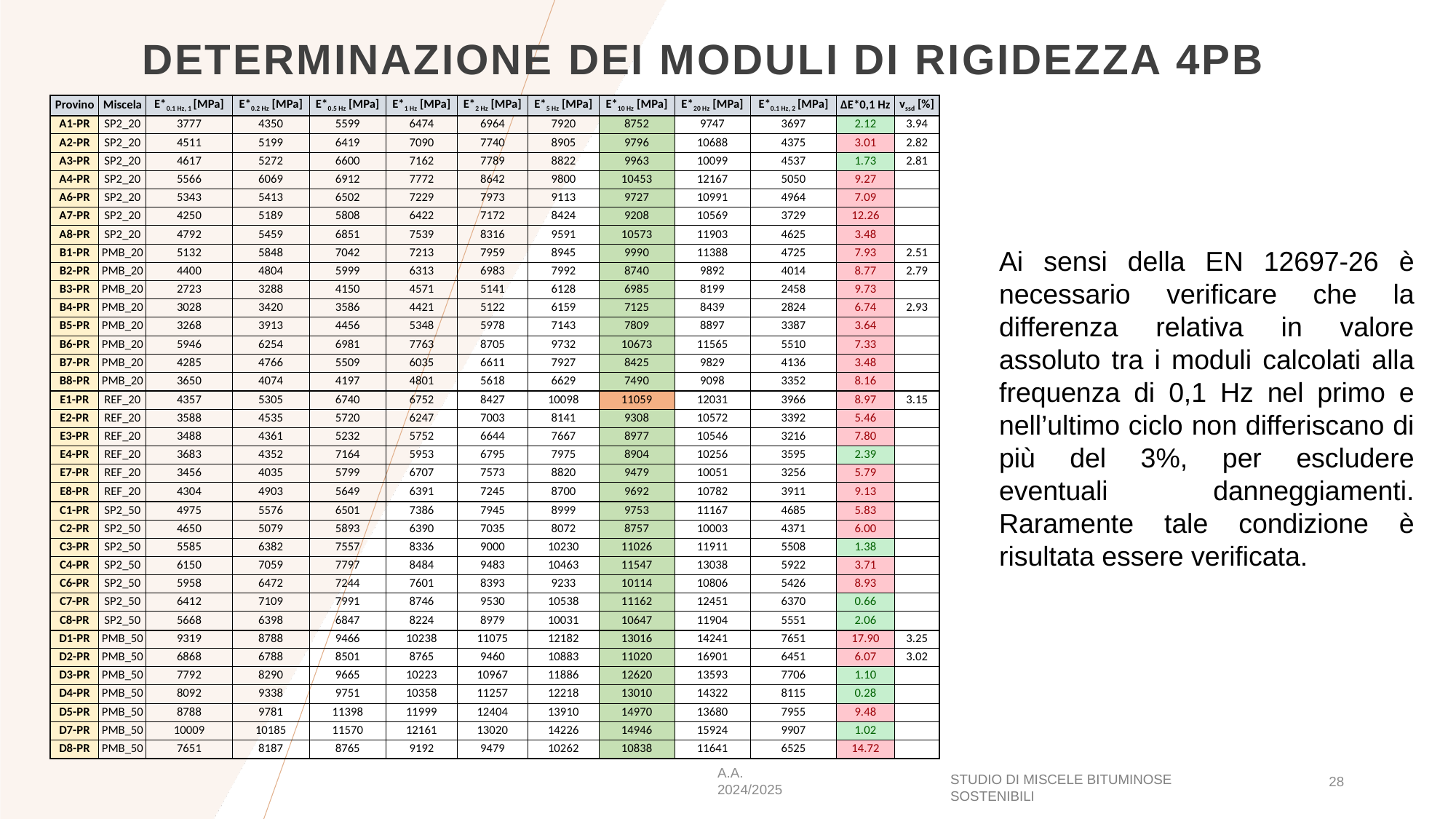

Determinazione dei moduli di rigidezza 4pb
| Provino | Miscela | E\*0.1 Hz, 1 [MPa] | E\*0.2 Hz [MPa] | E\*0.5 Hz [MPa] | E\*1 Hz [MPa] | E\*2 Hz [MPa] | E\*5 Hz [MPa] | E\*10 Hz [MPa] | E\*20 Hz [MPa] | E\*0.1 Hz, 2 [MPa] | ΔE\*0,1 Hz | vssd [%] |
| --- | --- | --- | --- | --- | --- | --- | --- | --- | --- | --- | --- | --- |
| A1-PR | SP2\_20 | 3777 | 4350 | 5599 | 6474 | 6964 | 7920 | 8752 | 9747 | 3697 | 2.12 | 3.94 |
| A2-PR | SP2\_20 | 4511 | 5199 | 6419 | 7090 | 7740 | 8905 | 9796 | 10688 | 4375 | 3.01 | 2.82 |
| A3-PR | SP2\_20 | 4617 | 5272 | 6600 | 7162 | 7789 | 8822 | 9963 | 10099 | 4537 | 1.73 | 2.81 |
| A4-PR | SP2\_20 | 5566 | 6069 | 6912 | 7772 | 8642 | 9800 | 10453 | 12167 | 5050 | 9.27 |  |
| A6-PR | SP2\_20 | 5343 | 5413 | 6502 | 7229 | 7973 | 9113 | 9727 | 10991 | 4964 | 7.09 |  |
| A7-PR | SP2\_20 | 4250 | 5189 | 5808 | 6422 | 7172 | 8424 | 9208 | 10569 | 3729 | 12.26 |  |
| A8-PR | SP2\_20 | 4792 | 5459 | 6851 | 7539 | 8316 | 9591 | 10573 | 11903 | 4625 | 3.48 |  |
| B1-PR | PMB\_20 | 5132 | 5848 | 7042 | 7213 | 7959 | 8945 | 9990 | 11388 | 4725 | 7.93 | 2.51 |
| B2-PR | PMB\_20 | 4400 | 4804 | 5999 | 6313 | 6983 | 7992 | 8740 | 9892 | 4014 | 8.77 | 2.79 |
| B3-PR | PMB\_20 | 2723 | 3288 | 4150 | 4571 | 5141 | 6128 | 6985 | 8199 | 2458 | 9.73 |  |
| B4-PR | PMB\_20 | 3028 | 3420 | 3586 | 4421 | 5122 | 6159 | 7125 | 8439 | 2824 | 6.74 | 2.93 |
| B5-PR | PMB\_20 | 3268 | 3913 | 4456 | 5348 | 5978 | 7143 | 7809 | 8897 | 3387 | 3.64 |  |
| B6-PR | PMB\_20 | 5946 | 6254 | 6981 | 7763 | 8705 | 9732 | 10673 | 11565 | 5510 | 7.33 |  |
| B7-PR | PMB\_20 | 4285 | 4766 | 5509 | 6035 | 6611 | 7927 | 8425 | 9829 | 4136 | 3.48 |  |
| B8-PR | PMB\_20 | 3650 | 4074 | 4197 | 4801 | 5618 | 6629 | 7490 | 9098 | 3352 | 8.16 |  |
| E1-PR | REF\_20 | 4357 | 5305 | 6740 | 6752 | 8427 | 10098 | 11059 | 12031 | 3966 | 8.97 | 3.15 |
| E2-PR | REF\_20 | 3588 | 4535 | 5720 | 6247 | 7003 | 8141 | 9308 | 10572 | 3392 | 5.46 |  |
| E3-PR | REF\_20 | 3488 | 4361 | 5232 | 5752 | 6644 | 7667 | 8977 | 10546 | 3216 | 7.80 |  |
| E4-PR | REF\_20 | 3683 | 4352 | 7164 | 5953 | 6795 | 7975 | 8904 | 10256 | 3595 | 2.39 |  |
| E7-PR | REF\_20 | 3456 | 4035 | 5799 | 6707 | 7573 | 8820 | 9479 | 10051 | 3256 | 5.79 |  |
| E8-PR | REF\_20 | 4304 | 4903 | 5649 | 6391 | 7245 | 8700 | 9692 | 10782 | 3911 | 9.13 |  |
| C1-PR | SP2\_50 | 4975 | 5576 | 6501 | 7386 | 7945 | 8999 | 9753 | 11167 | 4685 | 5.83 |  |
| C2-PR | SP2\_50 | 4650 | 5079 | 5893 | 6390 | 7035 | 8072 | 8757 | 10003 | 4371 | 6.00 |  |
| C3-PR | SP2\_50 | 5585 | 6382 | 7557 | 8336 | 9000 | 10230 | 11026 | 11911 | 5508 | 1.38 |  |
| C4-PR | SP2\_50 | 6150 | 7059 | 7797 | 8484 | 9483 | 10463 | 11547 | 13038 | 5922 | 3.71 |  |
| C6-PR | SP2\_50 | 5958 | 6472 | 7244 | 7601 | 8393 | 9233 | 10114 | 10806 | 5426 | 8.93 |  |
| C7-PR | SP2\_50 | 6412 | 7109 | 7991 | 8746 | 9530 | 10538 | 11162 | 12451 | 6370 | 0.66 |  |
| C8-PR | SP2\_50 | 5668 | 6398 | 6847 | 8224 | 8979 | 10031 | 10647 | 11904 | 5551 | 2.06 |  |
| D1-PR | PMB\_50 | 9319 | 8788 | 9466 | 10238 | 11075 | 12182 | 13016 | 14241 | 7651 | 17.90 | 3.25 |
| D2-PR | PMB\_50 | 6868 | 6788 | 8501 | 8765 | 9460 | 10883 | 11020 | 16901 | 6451 | 6.07 | 3.02 |
| D3-PR | PMB\_50 | 7792 | 8290 | 9665 | 10223 | 10967 | 11886 | 12620 | 13593 | 7706 | 1.10 |  |
| D4-PR | PMB\_50 | 8092 | 9338 | 9751 | 10358 | 11257 | 12218 | 13010 | 14322 | 8115 | 0.28 |  |
| D5-PR | PMB\_50 | 8788 | 9781 | 11398 | 11999 | 12404 | 13910 | 14970 | 13680 | 7955 | 9.48 |  |
| D7-PR | PMB\_50 | 10009 | 10185 | 11570 | 12161 | 13020 | 14226 | 14946 | 15924 | 9907 | 1.02 |  |
| D8-PR | PMB\_50 | 7651 | 8187 | 8765 | 9192 | 9479 | 10262 | 10838 | 11641 | 6525 | 14.72 |  |
Ai sensi della EN 12697-26 è necessario verificare che la differenza relativa in valore assoluto tra i moduli calcolati alla frequenza di 0,1 Hz nel primo e nell’ultimo ciclo non differiscano di più del 3%, per escludere eventuali danneggiamenti. Raramente tale condizione è risultata essere verificata.
A.A. 2024/2025
28
STUDIO DI MISCELE BITUMINOSE SOSTENIBILI